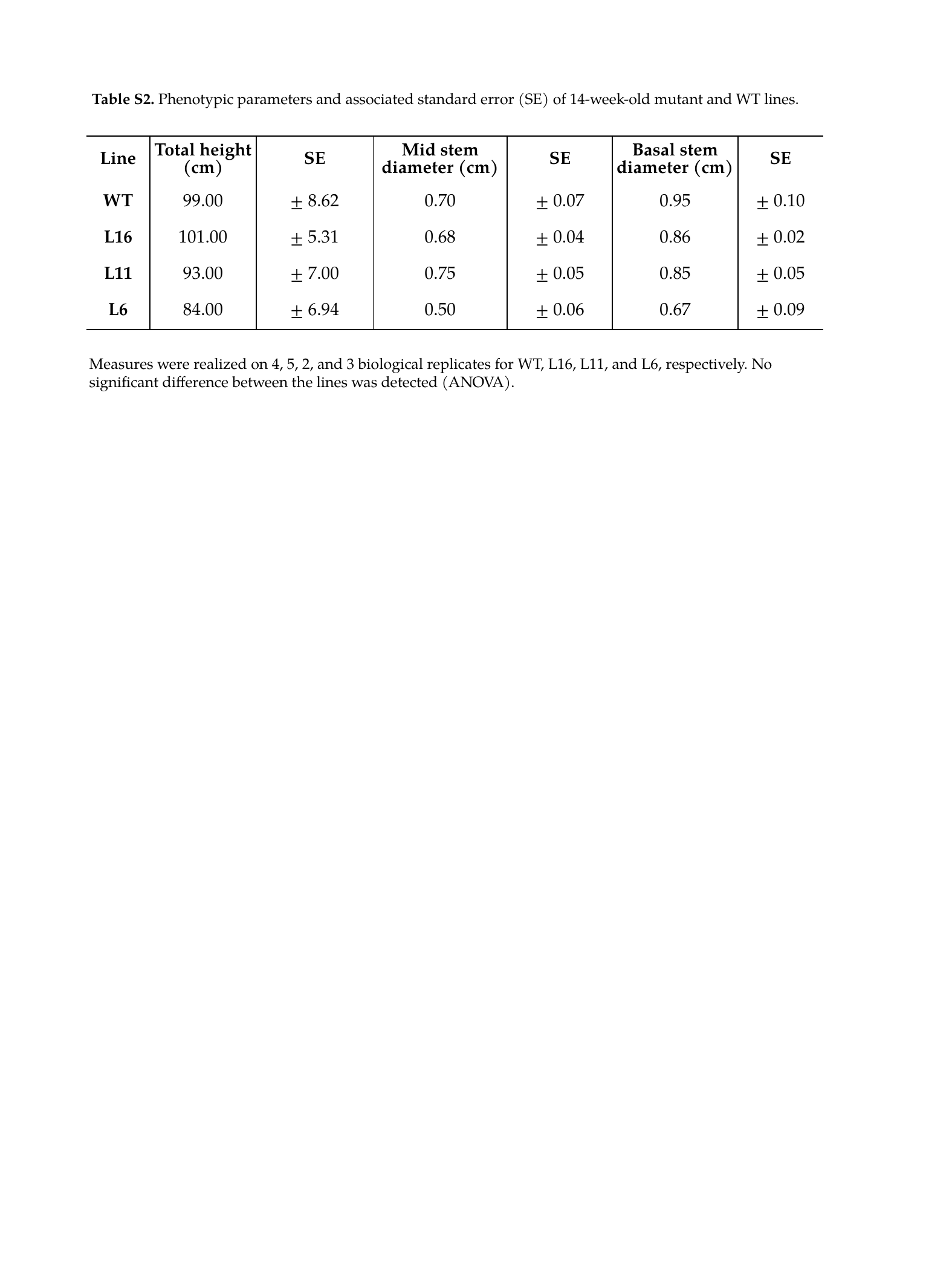

Table S2. Phenotypic parameters and associated standard error (SE) of 14-week-old mutant and WT lines.
| Line | Total height (cm) | SE | Mid stem diameter (cm) | SE | Basal stem diameter (cm) | SE |
| --- | --- | --- | --- | --- | --- | --- |
| WT | 99.00 | ± 8.62 | 0.70 | ± 0.07 | 0.95 | ± 0.10 |
| L16 | 101.00 | ± 5.31 | 0.68 | ± 0.04 | 0.86 | ± 0.02 |
| L11 | 93.00 | ± 7.00 | 0.75 | ± 0.05 | 0.85 | ± 0.05 |
| L6 | 84.00 | ± 6.94 | 0.50 | ± 0.06 | 0.67 | ± 0.09 |
Measures were realized on 4, 5, 2, and 3 biological replicates for WT, L16, L11, and L6, respectively. No significant difference between the lines was detected (ANOVA).